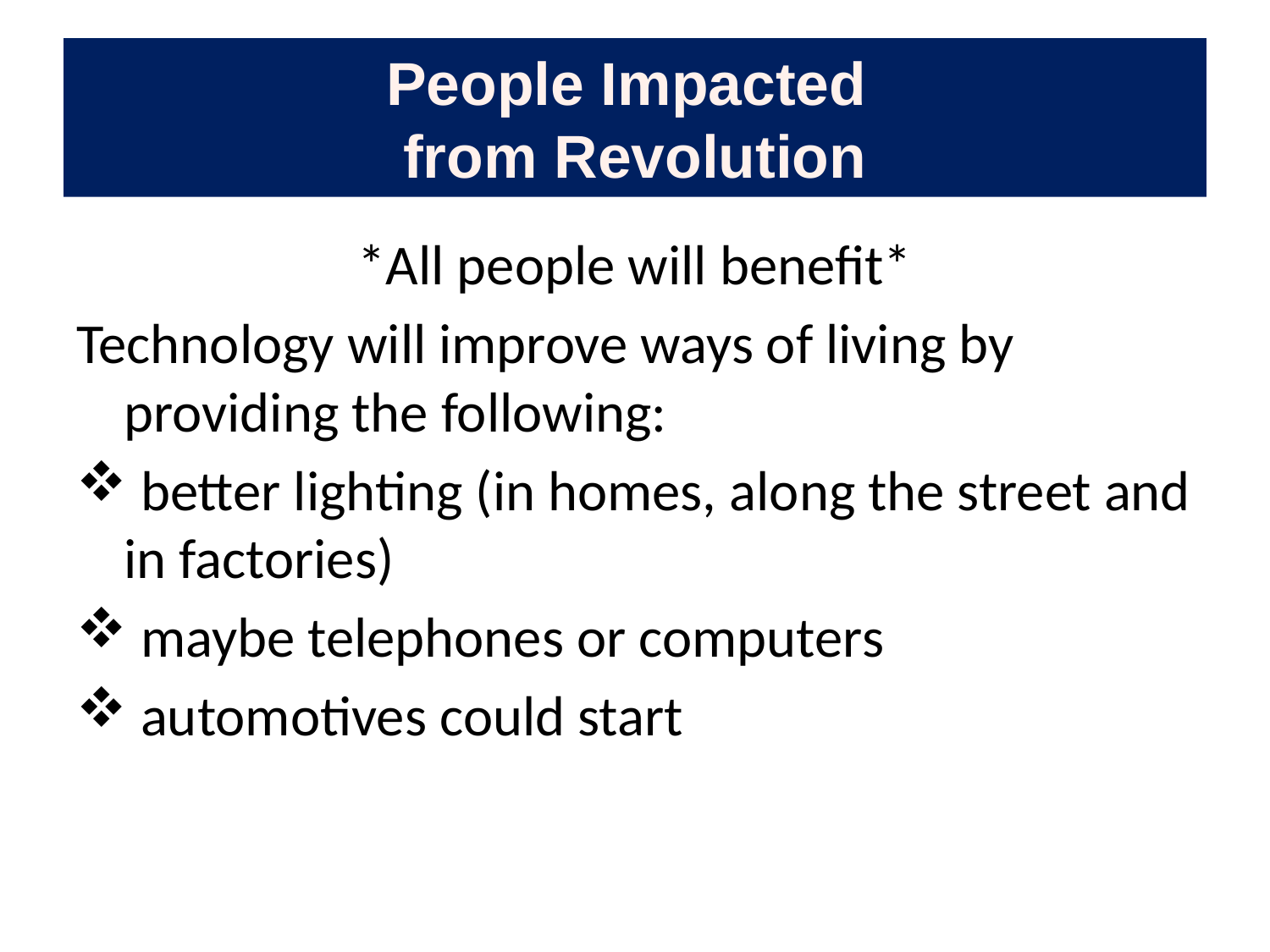

# People Impacted from Revolution
*All people will benefit*
Technology will improve ways of living by providing the following:
 better lighting (in homes, along the street and in factories)
 maybe telephones or computers
 automotives could start